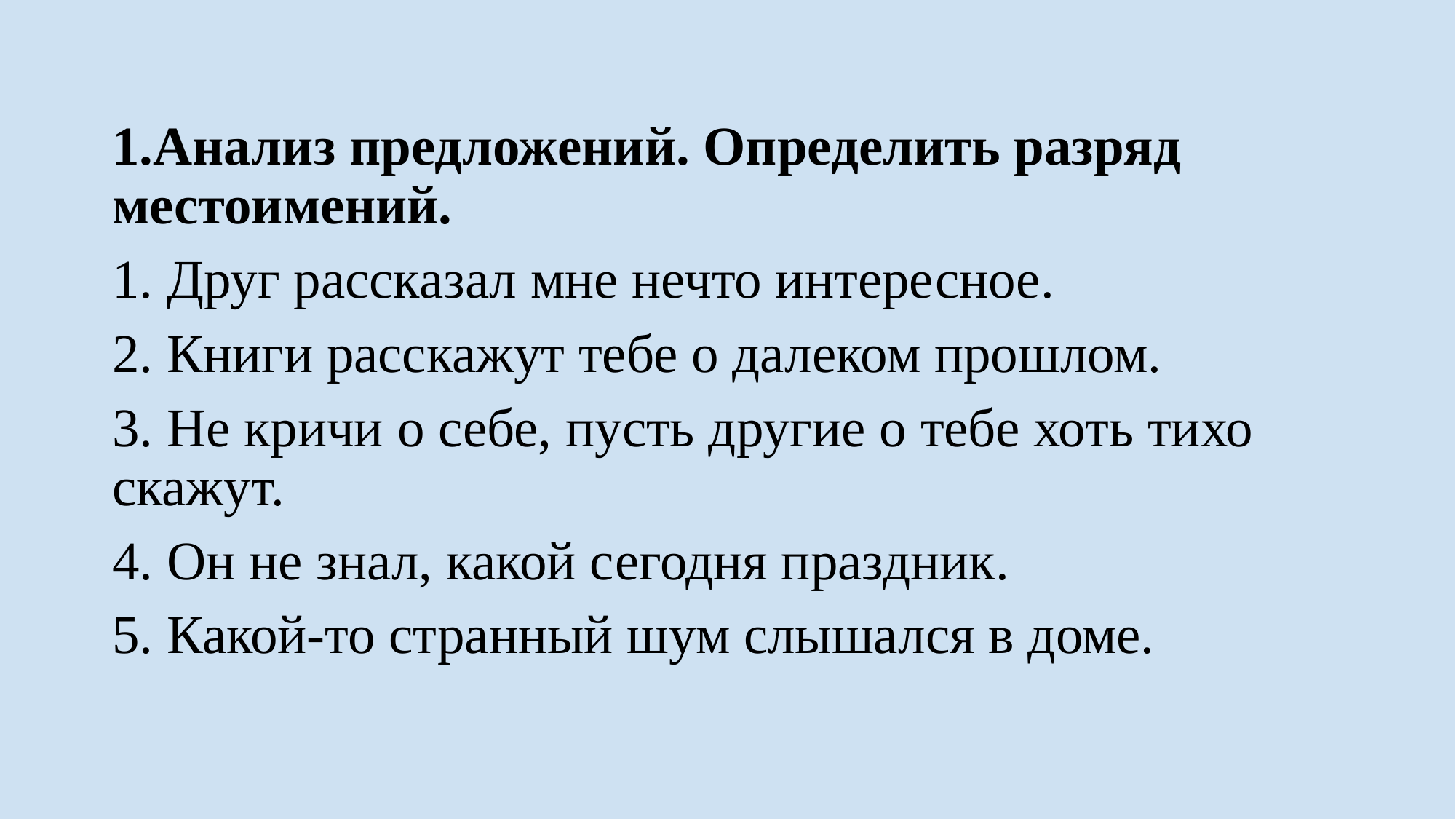

1.Анализ предложений. Определить разряд местоимений.
1. Друг рассказал мне нечто интересное.
2. Книги расскажут тебе о далеком прошлом.
3. Не кричи о себе, пусть другие о тебе хоть тихо скажут.
4. Он не знал, какой сегодня праздник.
5. Какой-то странный шум слышался в доме.